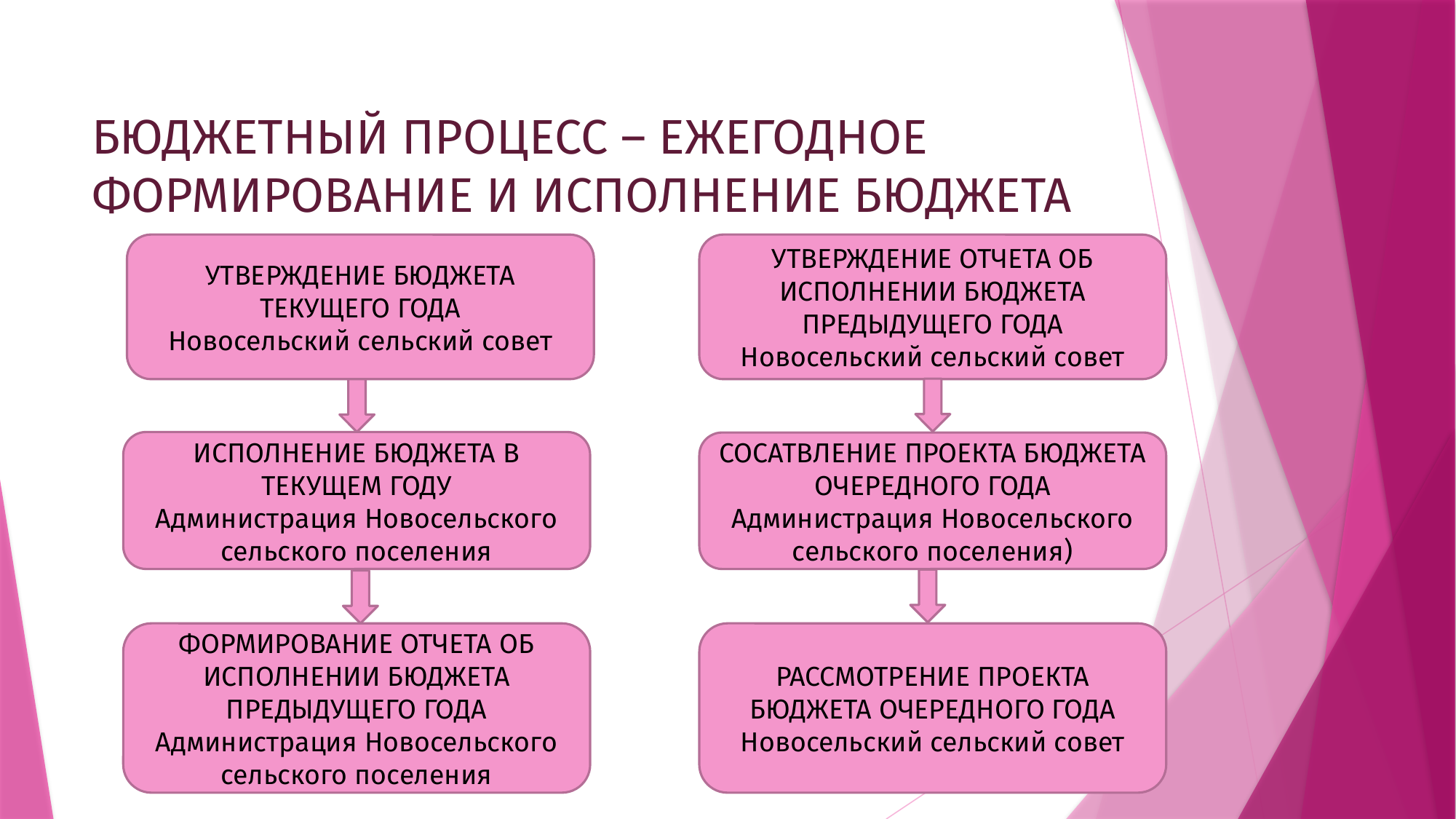

# БЮДЖЕТНЫЙ ПРОЦЕСС – ЕЖЕГОДНОЕ ФОРМИРОВАНИЕ И ИСПОЛНЕНИЕ БЮДЖЕТА

УТВЕРЖДЕНИЕ БЮДЖЕТА ТЕКУЩЕГО ГОДА
Новосельский сельский совет
УТВЕРЖДЕНИЕ ОТЧЕТА ОБ ИСПОЛНЕНИИ БЮДЖЕТА ПРЕДЫДУЩЕГО ГОДА Новосельский сельский совет

ИСПОЛНЕНИЕ БЮДЖЕТА В ТЕКУЩЕМ ГОДУ
Администрация Новосельского сельского поселения
СОСАТВЛЕНИЕ ПРОЕКТА БЮДЖЕТА ОЧЕРЕДНОГО ГОДА
Администрация Новосельского сельского поселения)

ФОРМИРОВАНИЕ ОТЧЕТА ОБ ИСПОЛНЕНИИ БЮДЖЕТА ПРЕДЫДУЩЕГО ГОДА
Администрация Новосельского сельского поселения
РАССМОТРЕНИЕ ПРОЕКТА БЮДЖЕТА ОЧЕРЕДНОГО ГОДА
Новосельский сельский совет